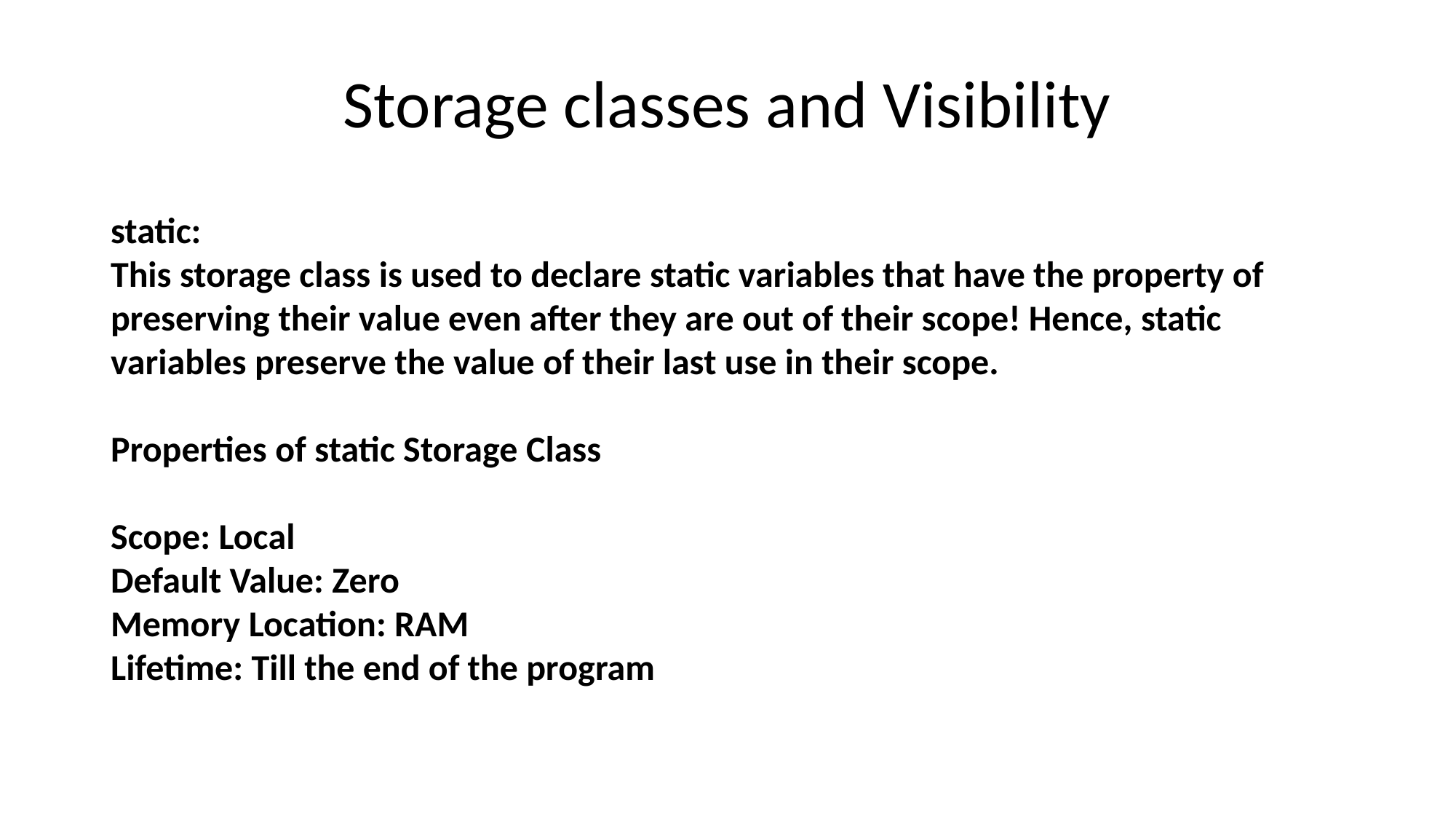

# Storage classes and Visibility

static:
This storage class is used to declare static variables that have the property of preserving their value even after they are out of their scope! Hence, static variables preserve the value of their last use in their scope.

Properties of static Storage Class

Scope: Local
Default Value: Zero
Memory Location: RAM
Lifetime: Till the end of the program